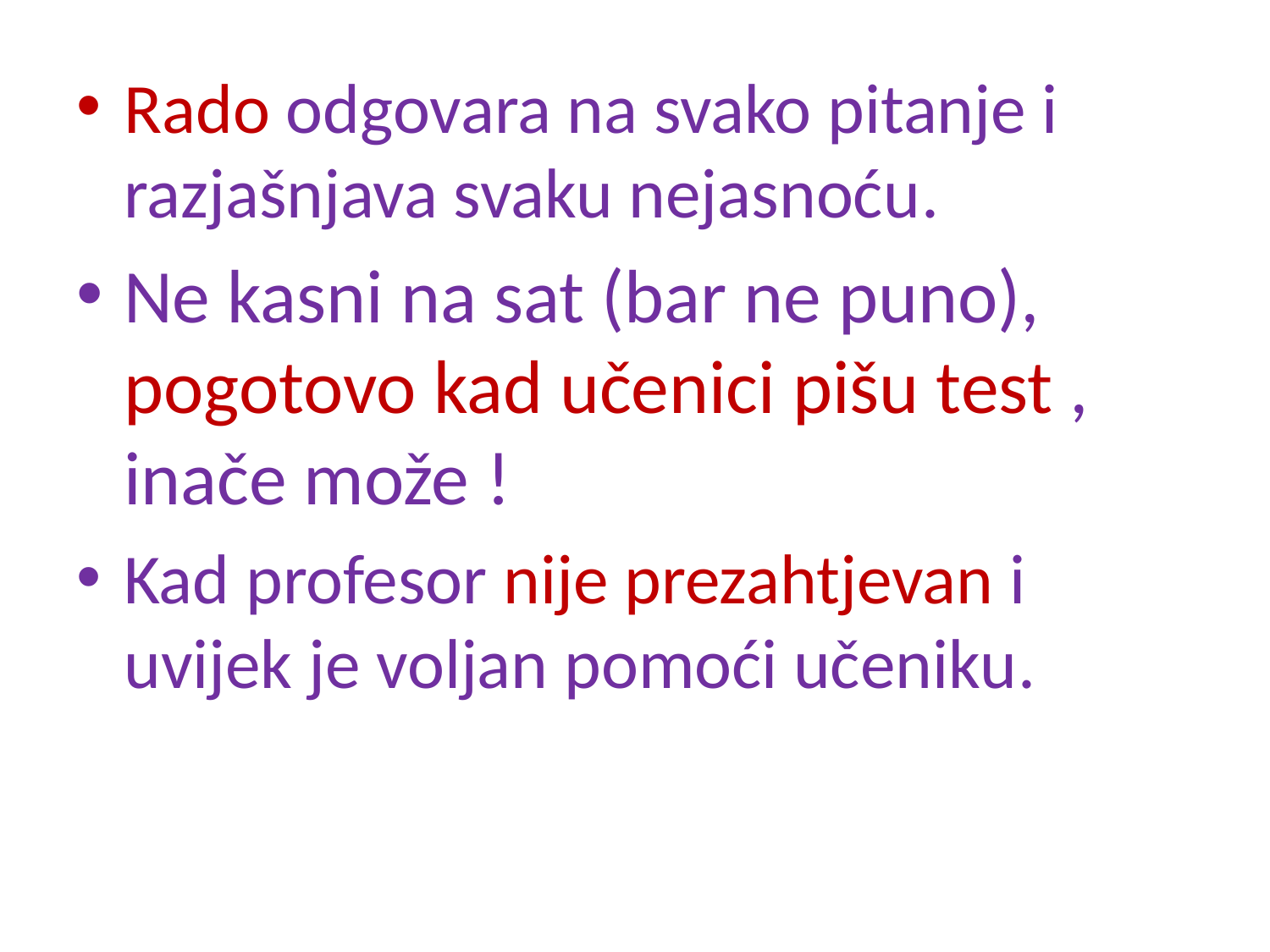

Rado odgovara na svako pitanje i razjašnjava svaku nejasnoću.
Ne kasni na sat (bar ne puno), pogotovo kad učenici pišu test , inače može !
Kad profesor nije prezahtjevan i uvijek je voljan pomoći učeniku.